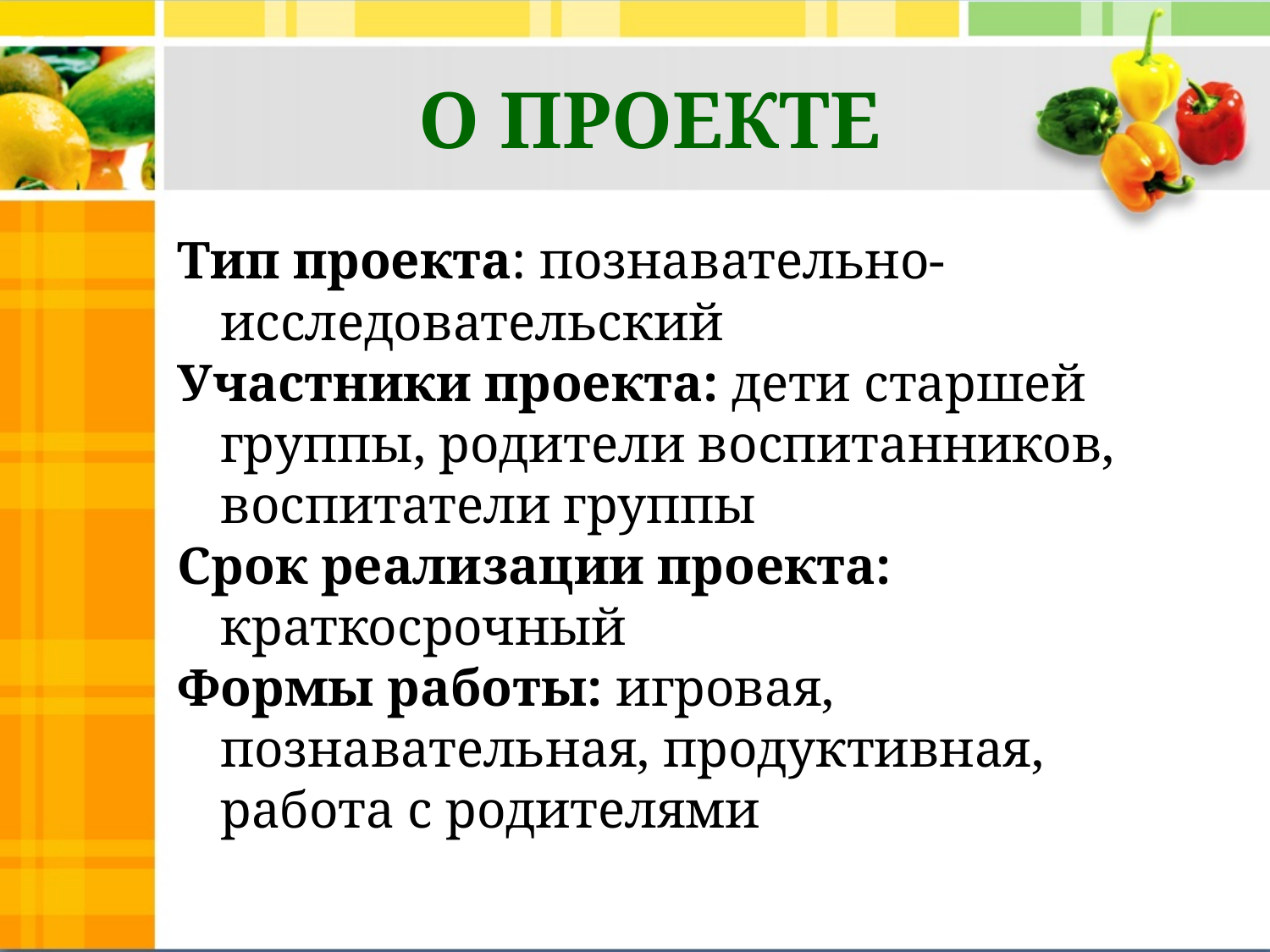

# О ПРОЕКТЕ
Тип проекта: познавательно-исследовательский
Участники проекта: дети старшей группы, родители воспитанников, воспитатели группы
Срок реализации проекта: краткосрочный
Формы работы: игровая, познавательная, продуктивная, работа с родителями